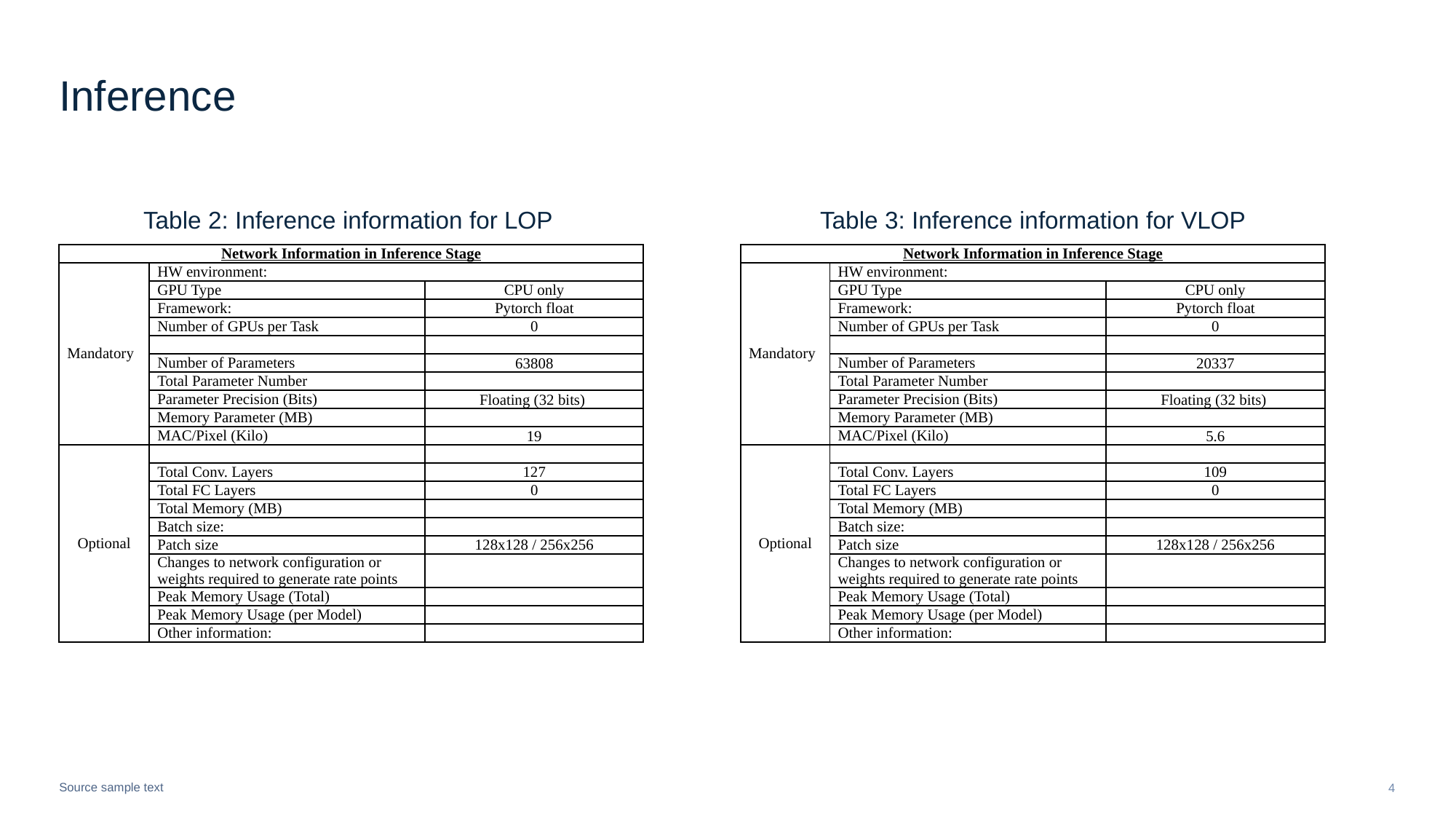

# Inference

Table 2: Inference information for LOP
Table 3: Inference information for VLOP
| Network Information in Inference Stage |  |  |
| --- | --- | --- |
| Mandatory | HW environment: |  |
|  | GPU Type | CPU only |
|  | Framework: | Pytorch float |
|  | Number of GPUs per Task | 0 |
|  |  |  |
|  | Number of Parameters | 63808 |
|  | Total Parameter Number |  |
|  | Parameter Precision (Bits) | Floating (32 bits) |
|  | Memory Parameter (MB) |  |
|  | MAC/Pixel (Kilo) | 19 |
| Optional |  |  |
|  | Total Conv. Layers | 127 |
|  | Total FC Layers | 0 |
|  | Total Memory (MB) |  |
|  | Batch size: |  |
|  | Patch size | 128x128 / 256x256 |
|  | Changes to network configuration or weights required to generate rate points |  |
|  | Peak Memory Usage (Total) |  |
|  | Peak Memory Usage (per Model) |  |
|  | Other information: |  |
| Network Information in Inference Stage |  |  |
| --- | --- | --- |
| Mandatory | HW environment: |  |
|  | GPU Type | CPU only |
|  | Framework: | Pytorch float |
|  | Number of GPUs per Task | 0 |
|  |  |  |
|  | Number of Parameters | 20337 |
|  | Total Parameter Number |  |
|  | Parameter Precision (Bits) | Floating (32 bits) |
|  | Memory Parameter (MB) |  |
|  | MAC/Pixel (Kilo) | 5.6 |
| Optional |  |  |
|  | Total Conv. Layers | 109 |
|  | Total FC Layers | 0 |
|  | Total Memory (MB) |  |
|  | Batch size: |  |
|  | Patch size | 128x128 / 256x256 |
|  | Changes to network configuration or weights required to generate rate points |  |
|  | Peak Memory Usage (Total) |  |
|  | Peak Memory Usage (per Model) |  |
|  | Other information: |  |
Source sample text